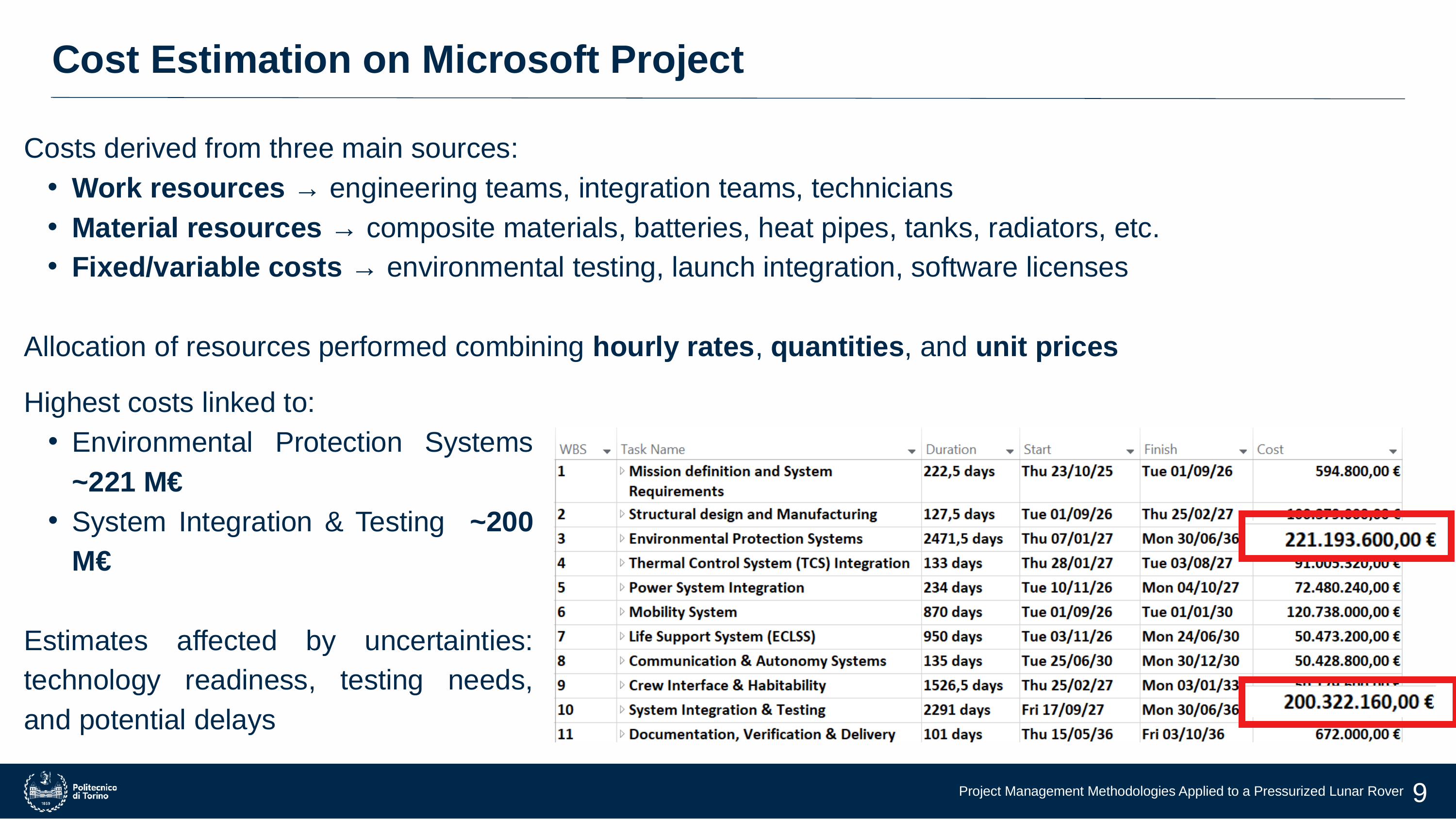

Cost Estimation on Microsoft Project

Costs derived from three main sources:
Work resources → engineering teams, integration teams, technicians
Material resources → composite materials, batteries, heat pipes, tanks, radiators, etc.
Fixed/variable costs → environmental testing, launch integration, software licenses

Allocation of resources performed combining hourly rates, quantities, and unit prices
Highest costs linked to:
Environmental Protection Systems ~221 M€
System Integration & Testing  ~200 M€

Estimates affected by uncertainties: technology readiness, testing needs, and potential delays

9

Project Management Methodologies Applied to a Pressurized Lunar Rover